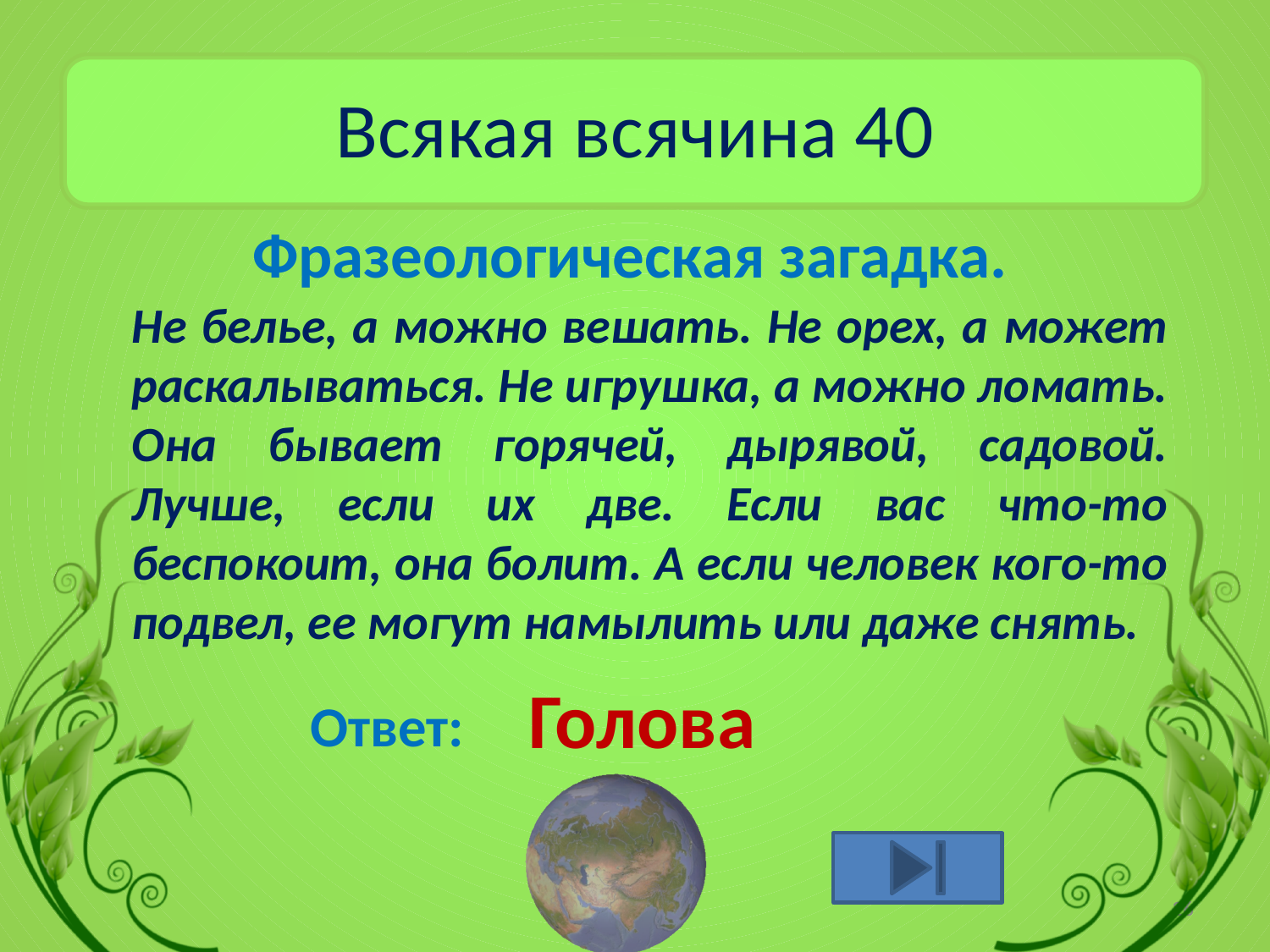

# Всякая всячина 40
Фразеологическая загадка.
Не белье, а можно вешать. Не орех, а может раскалываться. Не игрушка, а можно ломать. Она бывает горячей, дырявой, садовой. Лучше, если их две. Если вас что-то беспокоит, она болит. А если человек кого-то подвел, ее могут намылить или даже снять.
Голова
Ответ:

26